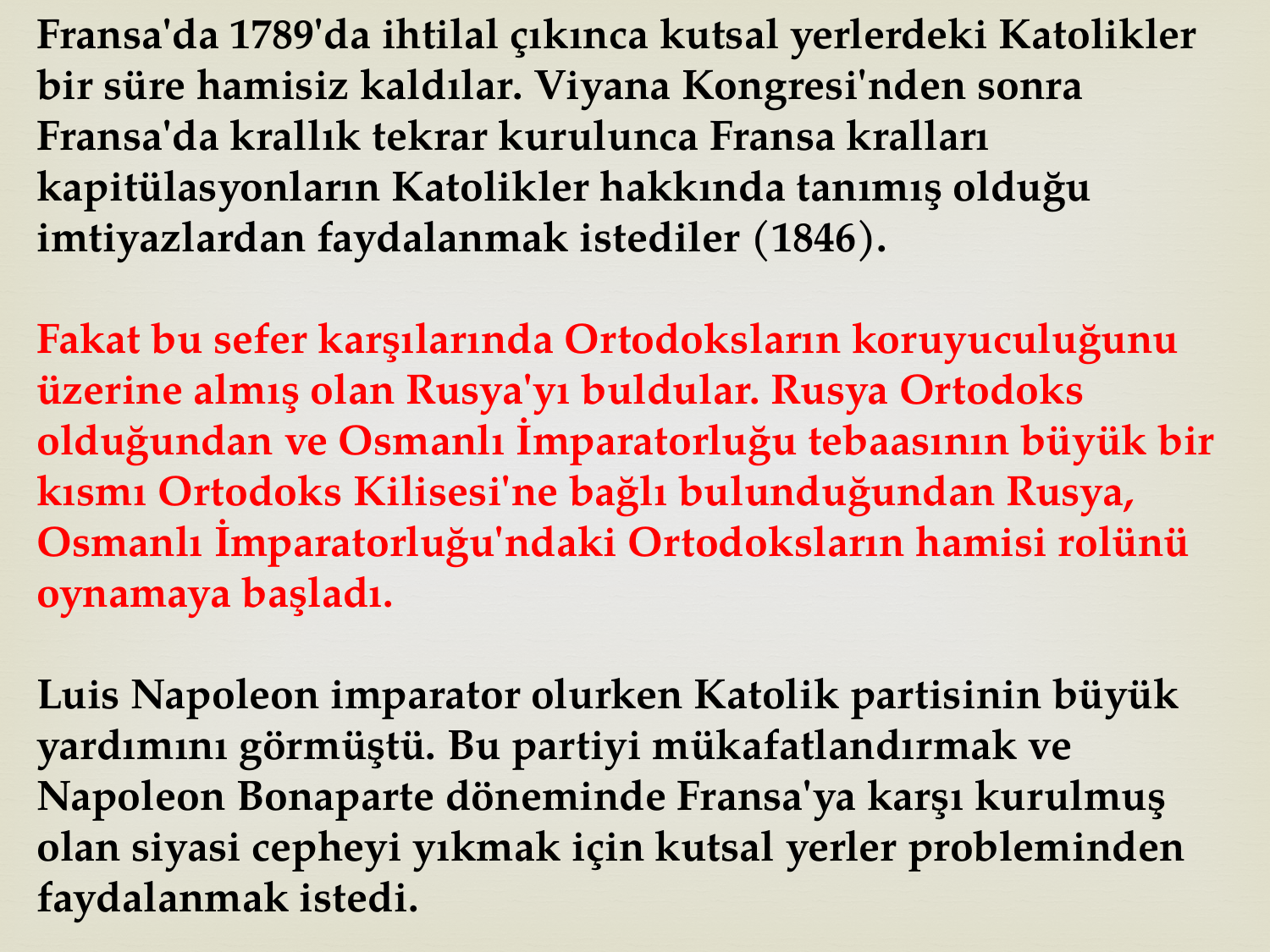

Fransa'da 1789'da ihtilal çıkınca kutsal yerlerdeki Katolikler bir süre hamisiz kaldılar. Viyana Kongresi'nden sonra Fransa'da krallık tekrar kurulunca Fransa kralları kapitülasyonların Katolikler hakkında tanımış olduğu imtiyazlardan faydalanmak istediler (1846).

Fakat bu sefer karşılarında Ortodoksların koruyuculuğunu üzerine almış olan Rusya'yı buldular. Rusya Ortodoks olduğundan ve Osmanlı İmparatorluğu tebaasının büyük bir kısmı Ortodoks Kilisesi'ne bağlı bulunduğundan Rusya, Osmanlı İmparatorluğu'ndaki Ortodoksların hamisi rolünü oynamaya başladı.

Luis Napoleon imparator olurken Katolik partisinin büyük yardımını görmüştü. Bu partiyi mükafatlandırmak ve Napoleon Bonaparte döneminde Fransa'ya karşı kurulmuş olan siyasi cepheyi yıkmak için kutsal yerler probleminden faydalanmak istedi.